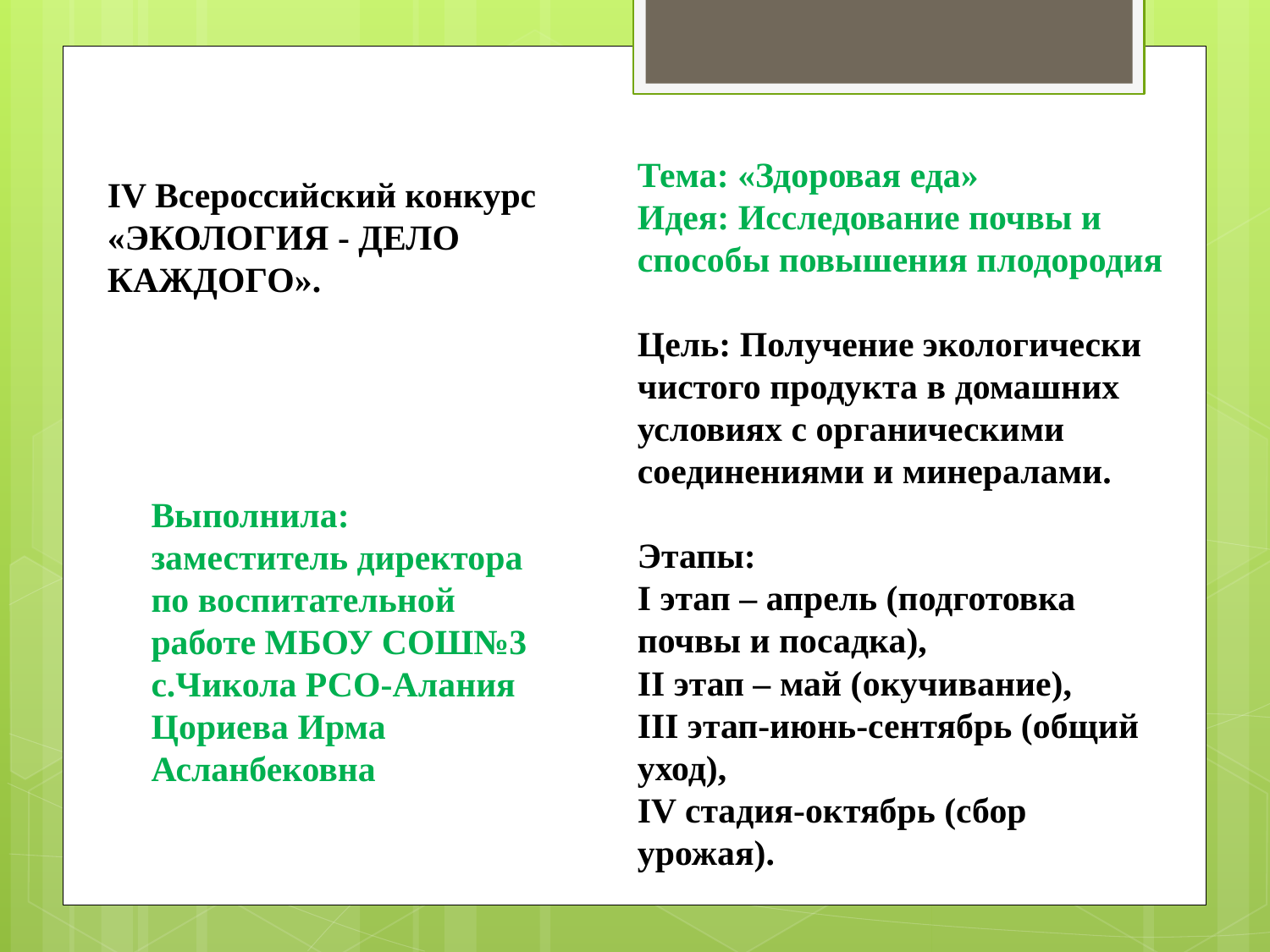

Тема: «Здоровая еда»
Идея: Исследование почвы и способы повышения плодородия

Цель: Получение экологически чистого продукта в домашних условиях с органическими соединениями и минералами.

Этапы:
I этап – апрель (подготовка почвы и посадка),
II этап – май (окучивание),
III этап-июнь-сентябрь (общий уход),
IV стадия-октябрь (сбор урожая).
IV Всероссийский конкурс «ЭКОЛОГИЯ - ДЕЛО КАЖДОГО».
Выполнила:
заместитель директора по воспитательной работе МБОУ СОШ№3 с.Чикола РСО-Алания
Цориева Ирма Асланбековна